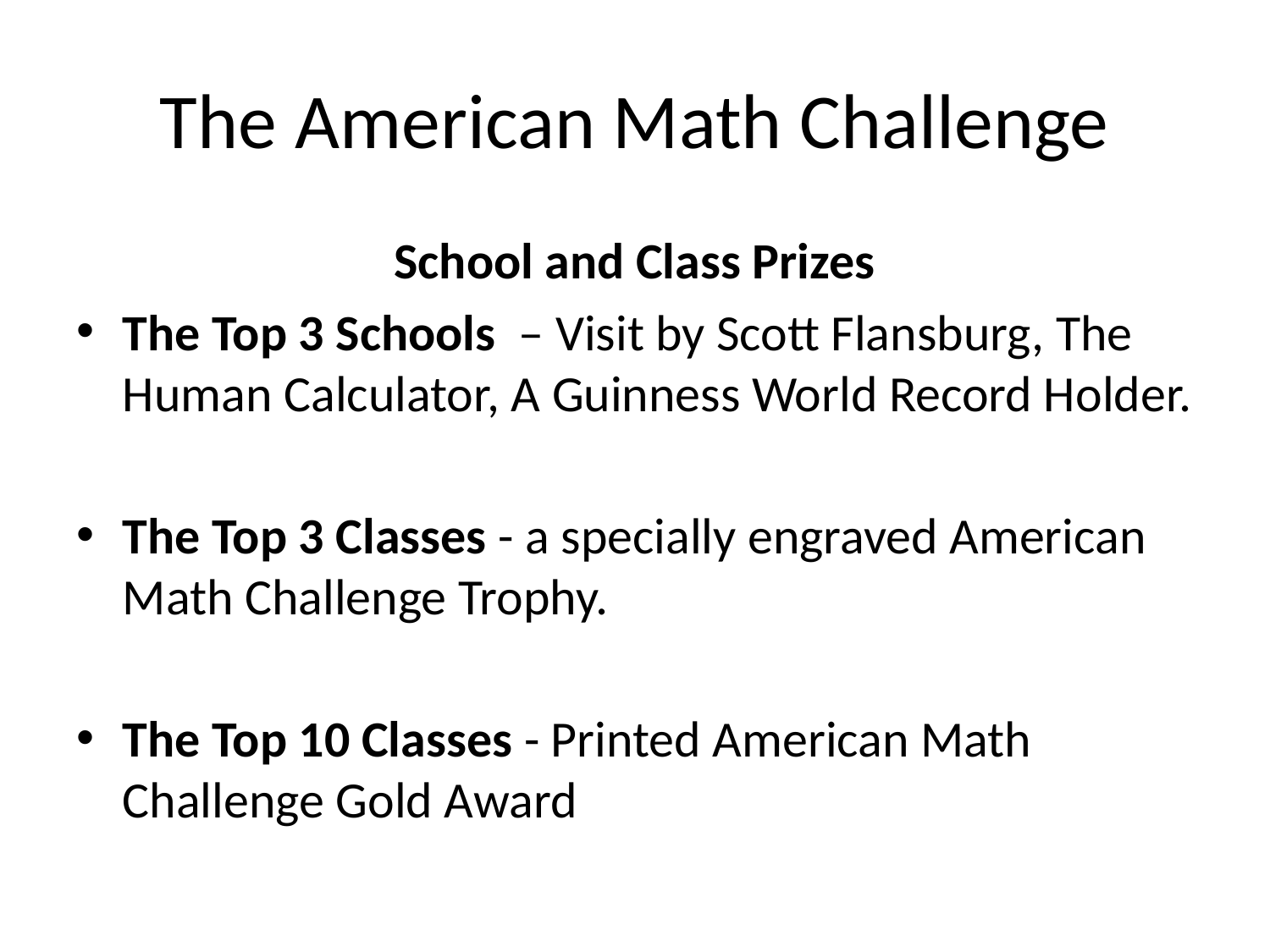

# The American Math Challenge
School and Class Prizes
The Top 3 Schools  – Visit by Scott Flansburg, The Human Calculator, A Guinness World Record Holder.

The Top 3 Classes - a specially engraved American Math Challenge Trophy.

The Top 10 Classes - Printed American Math Challenge Gold Award